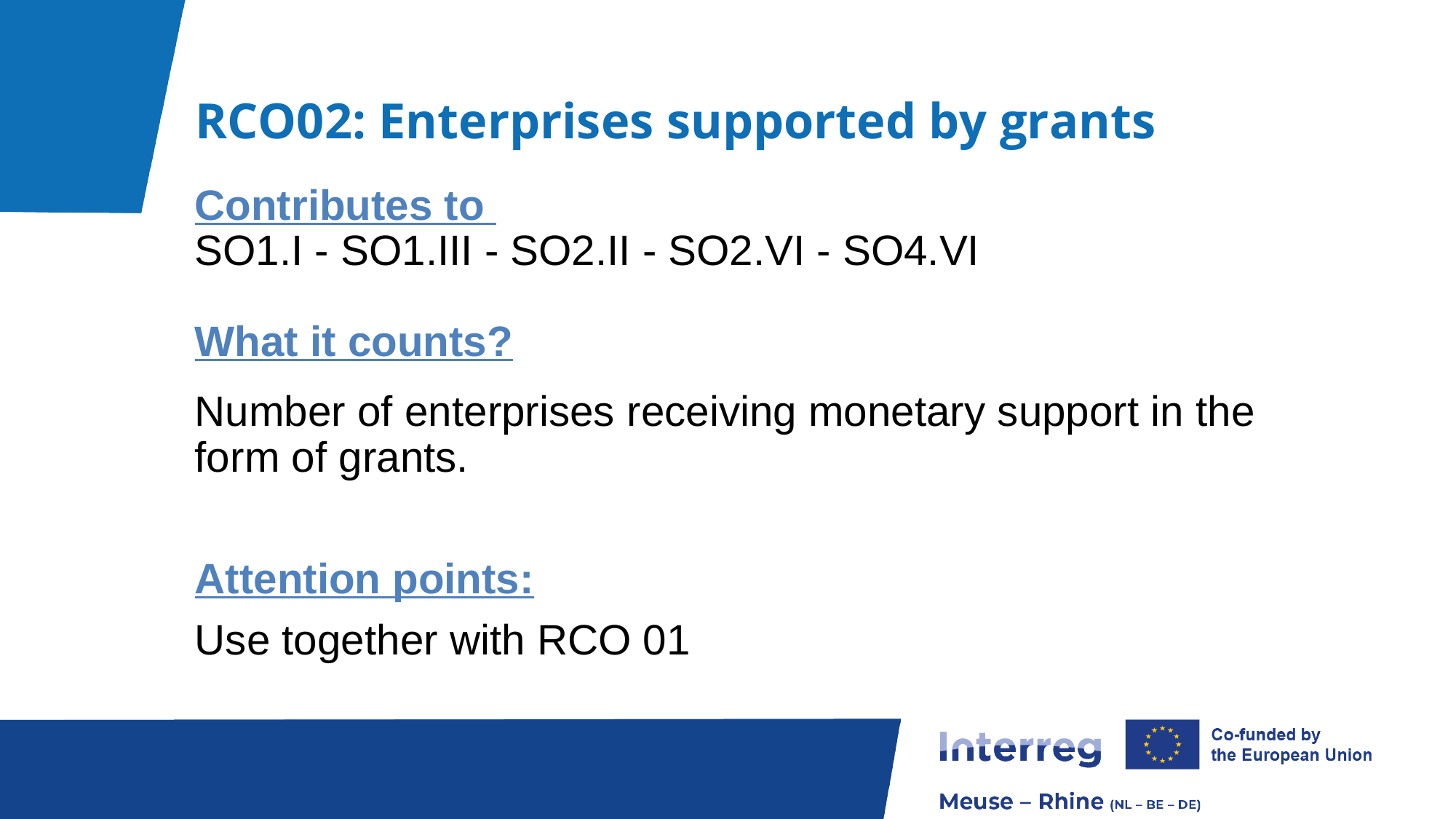

# RCO02: Enterprises supported by grants
Contributes to
SO1.I - SO1.III - SO2.II - SO2.VI - SO4.VI

What it counts?
Number of enterprises receiving monetary support in the form of grants.

Attention points:
Use together with RCO 01